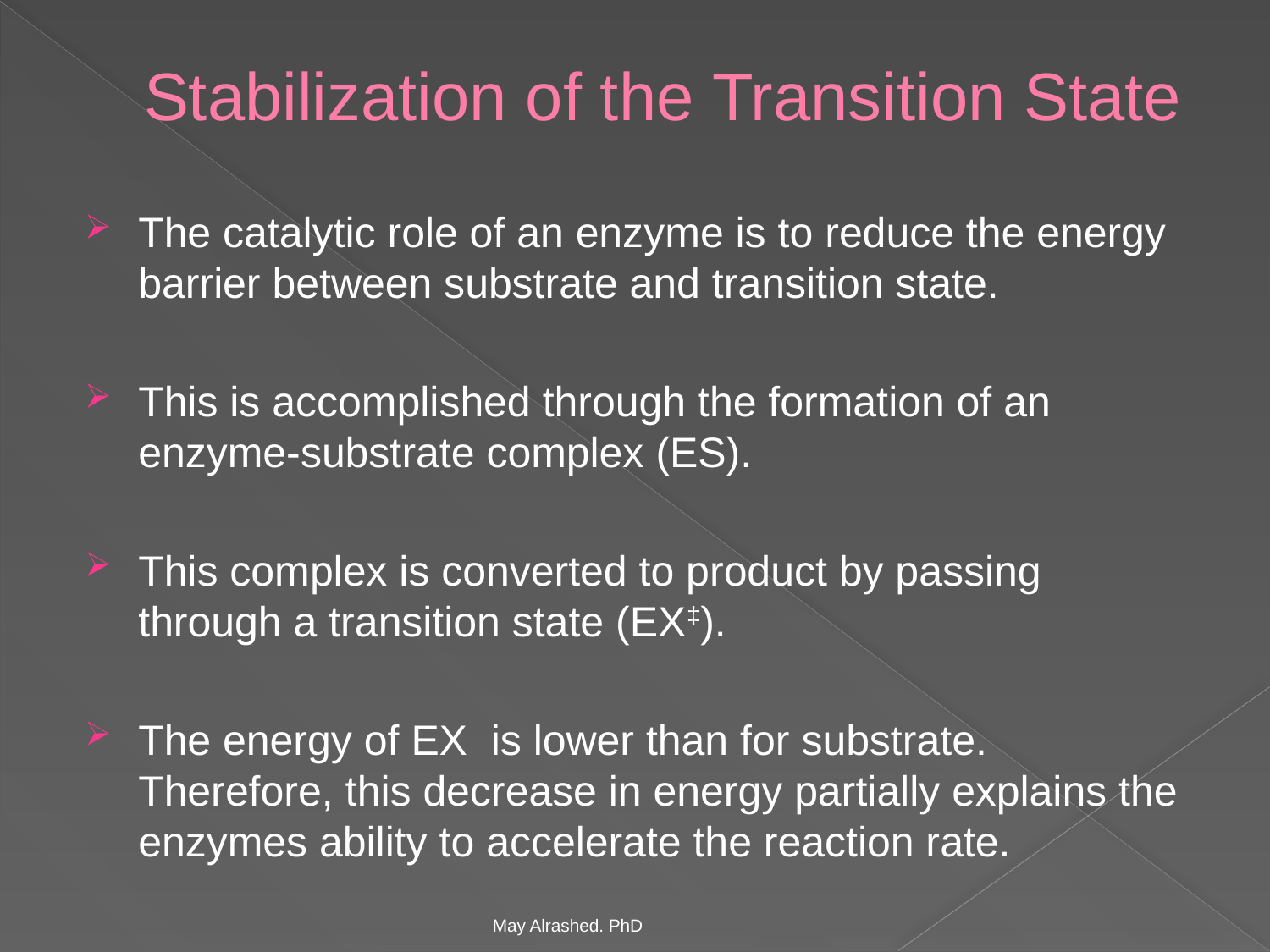

# Stabilization of the Transition State
The catalytic role of an enzyme is to reduce the energy barrier between substrate and transition state.

This is accomplished through the formation of an enzyme-substrate complex (ES).

This complex is converted to product by passing through a transition state (EX‡).

The energy of EX  is lower than for substrate. Therefore, this decrease in energy partially explains the enzymes ability to accelerate the reaction rate.

May Alrashed. PhD